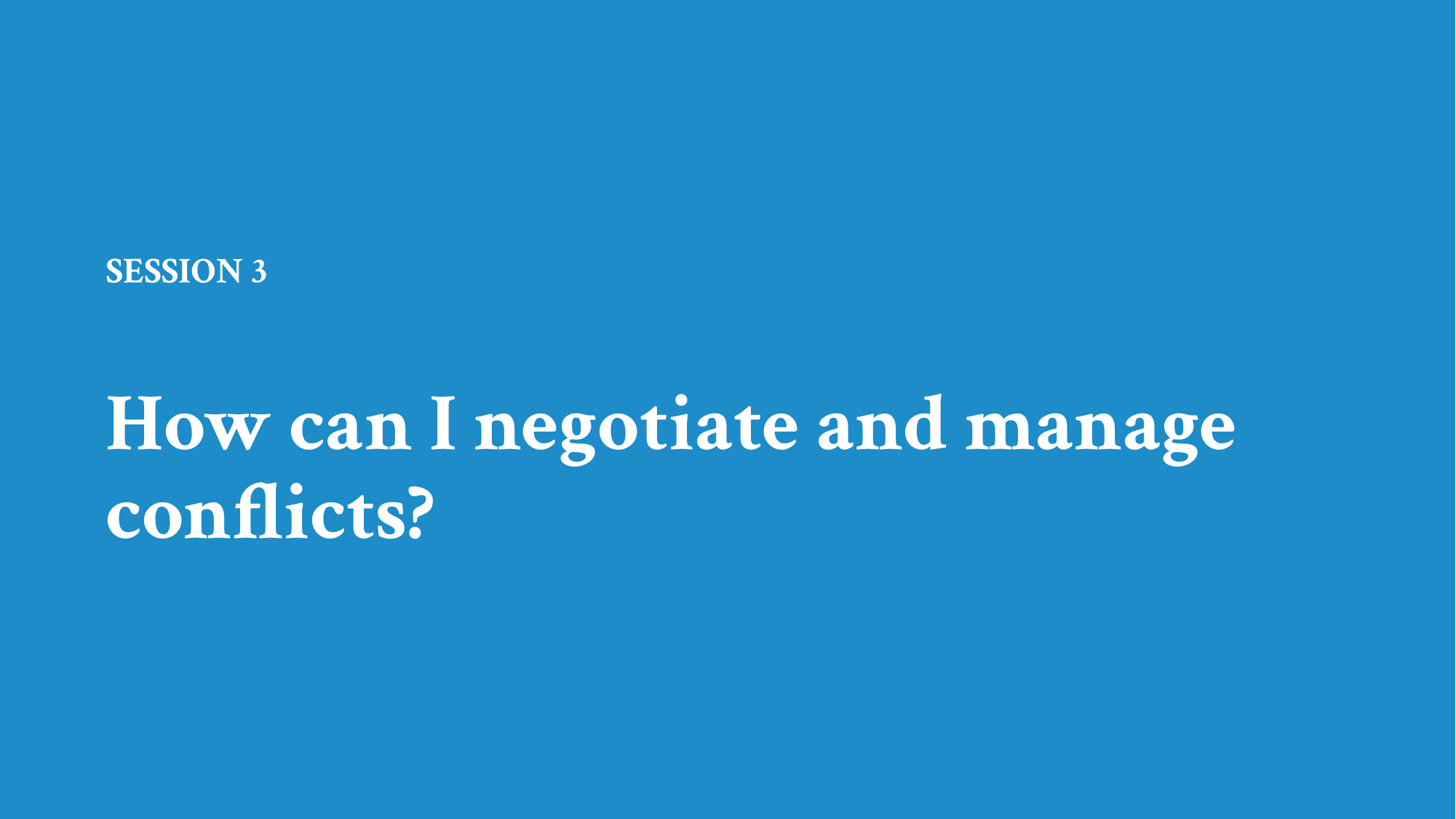

# SESSION 3 How can I negotiate and manage conflicts?